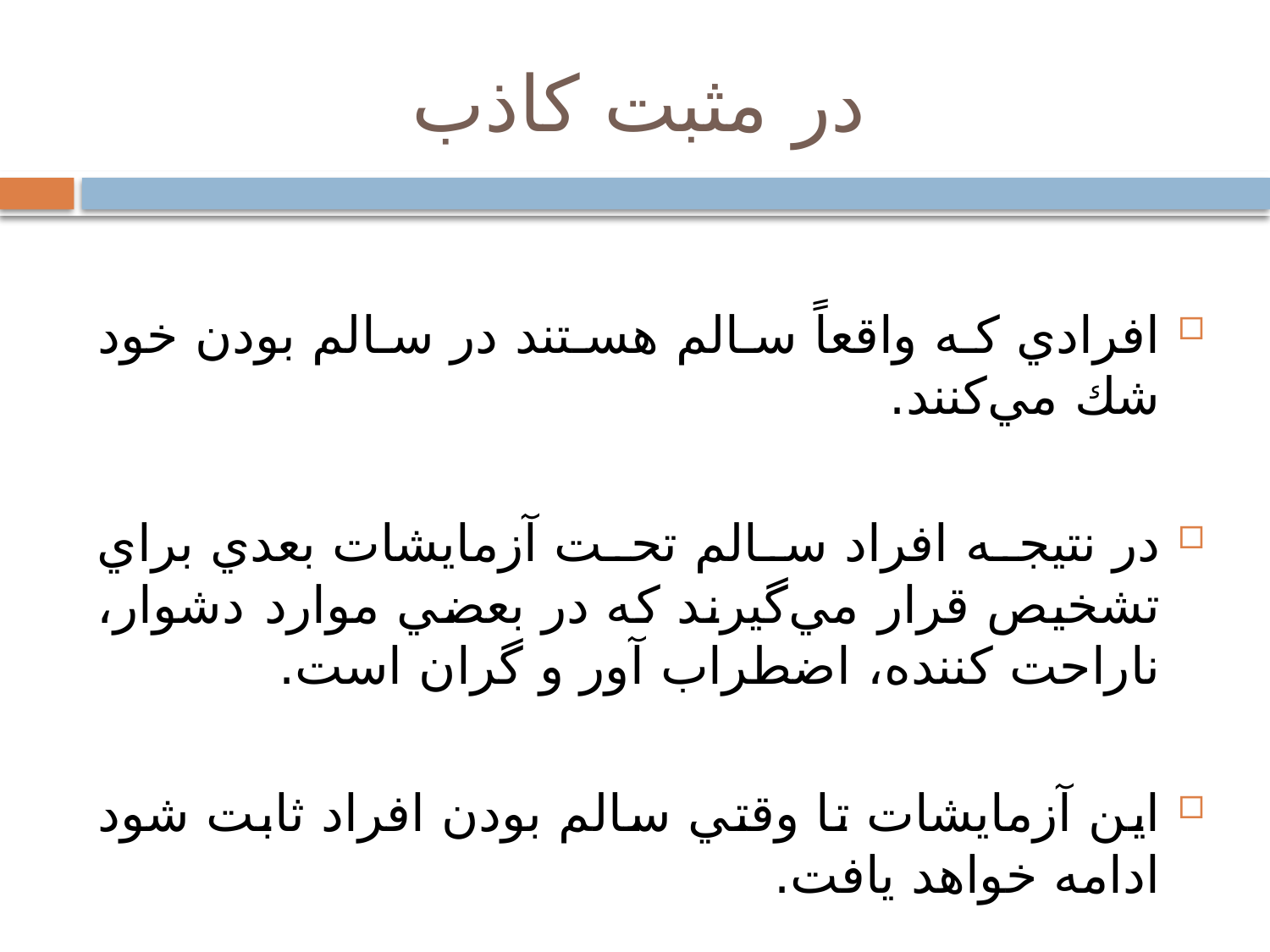

# در مثبت كاذب

افرادي كه واقعاً سالم هستند در سالم بودن خود شك مي‌كنند.

در نتيجه افراد سالم تحت آزمايشات بعدي براي تشخيص قرار مي‌گيرند كه در بعضي موارد دشوار، ناراحت كننده، اضطراب آور و گران است.

اين آزمايشات تا وقتي سالم بودن افراد ثابت شود ادامه خواهد يافت.